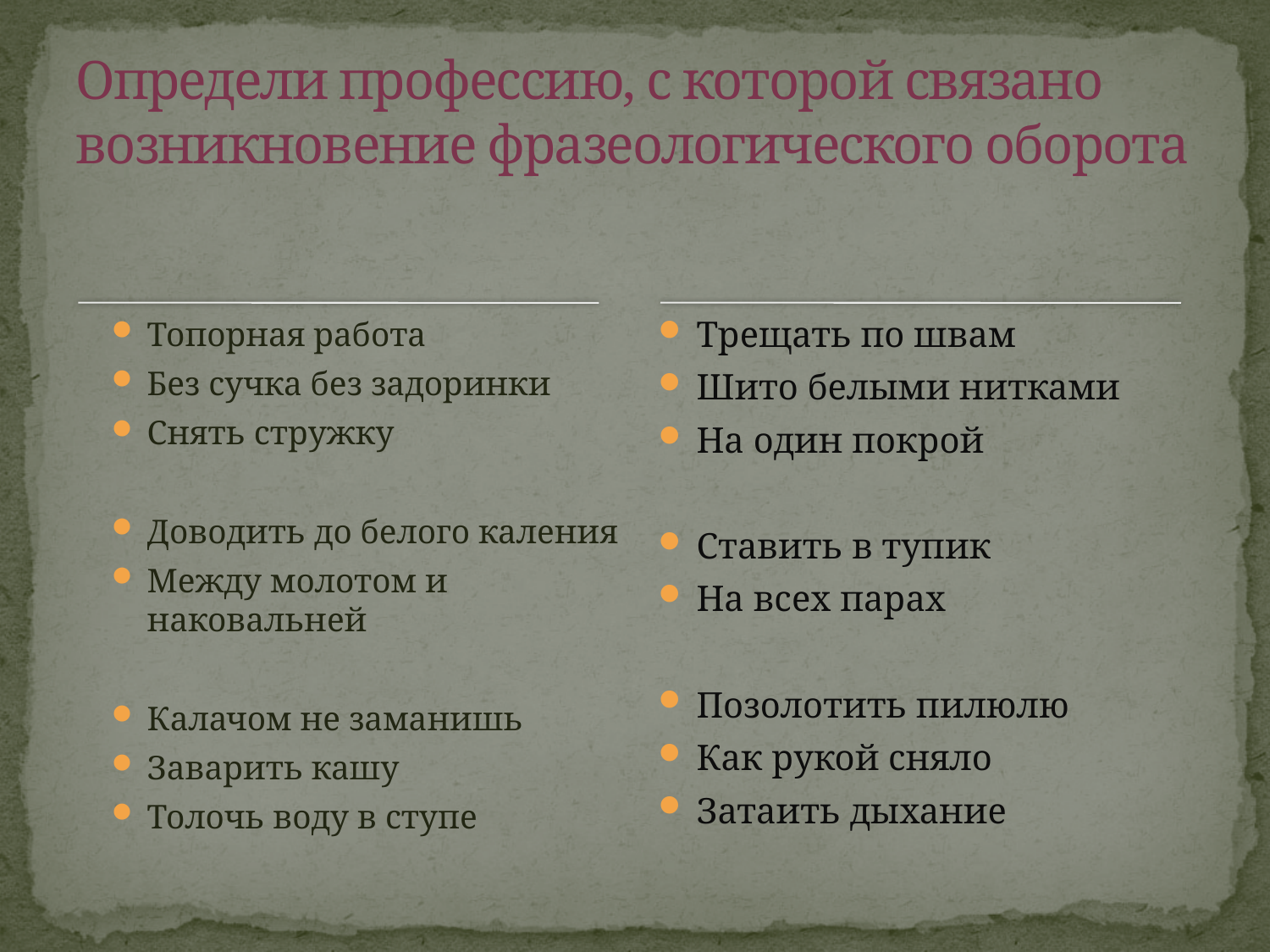

# Определи профессию, с которой связано возникновение фразеологического оборота

Трещать по швам
Шито белыми нитками
На один покрой

Ставить в тупик
На всех парах

Позолотить пилюлю
Как рукой сняло
Затаить дыхание

Топорная работа
Без сучка без задоринки
Снять стружку

Доводить до белого каления
Между молотом и наковальней

Калачом не заманишь
Заварить кашу
Толочь воду в ступе